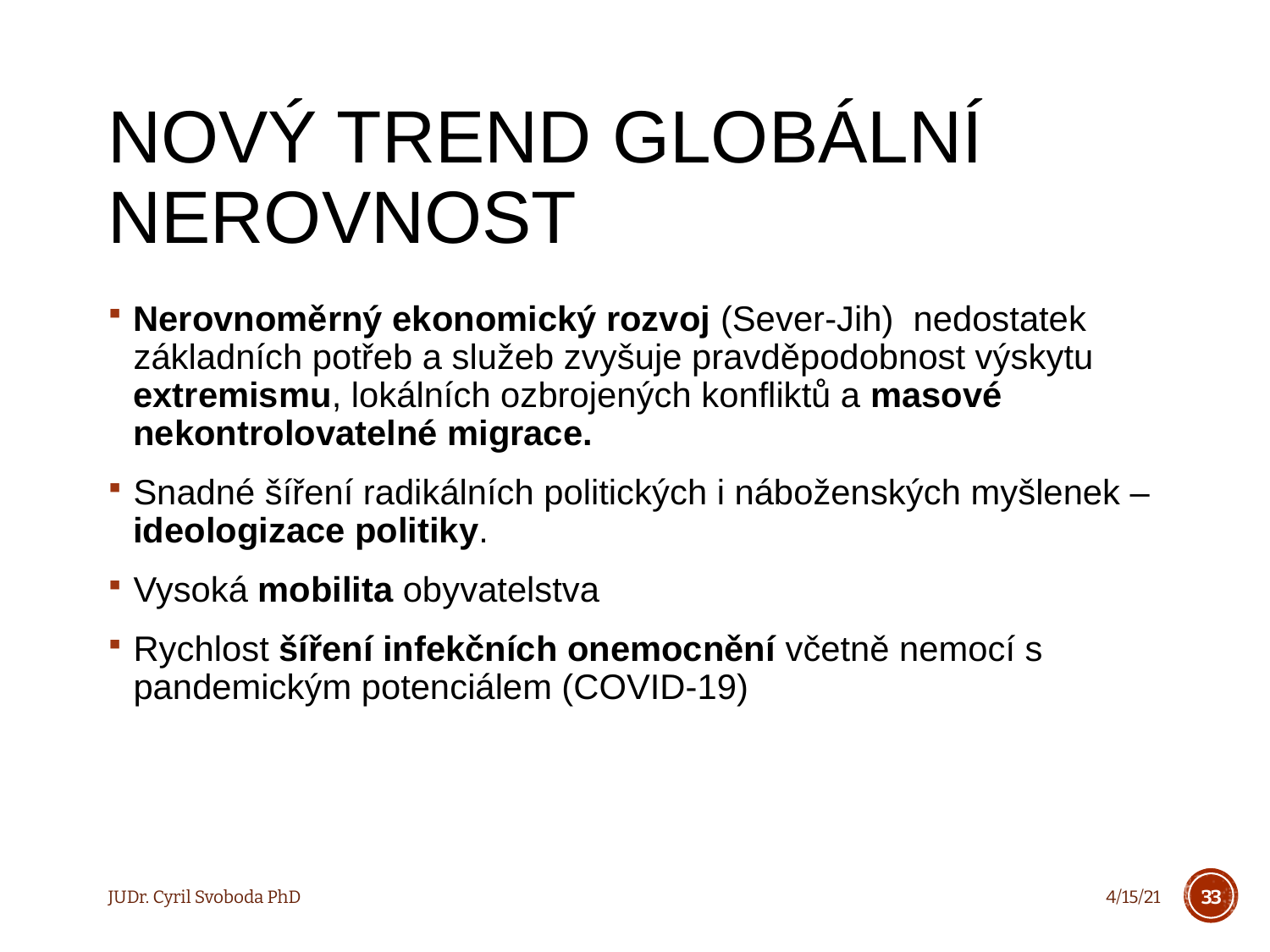

# Nový trend globální nerovnost
Nerovnoměrný ekonomický rozvoj (Sever-Jih)  nedostatek základních potřeb a služeb zvyšuje pravděpodobnost výskytu extremismu, lokálních ozbrojených konfliktů a masové nekontrolovatelné migrace.
Snadné šíření radikálních politických i náboženských myšlenek – ideologizace politiky.
Vysoká mobilita obyvatelstva
Rychlost šíření infekčních onemocnění včetně nemocí s pandemickým potenciálem (COVID-19)
JUDr. Cyril Svoboda PhD
4/15/21
33